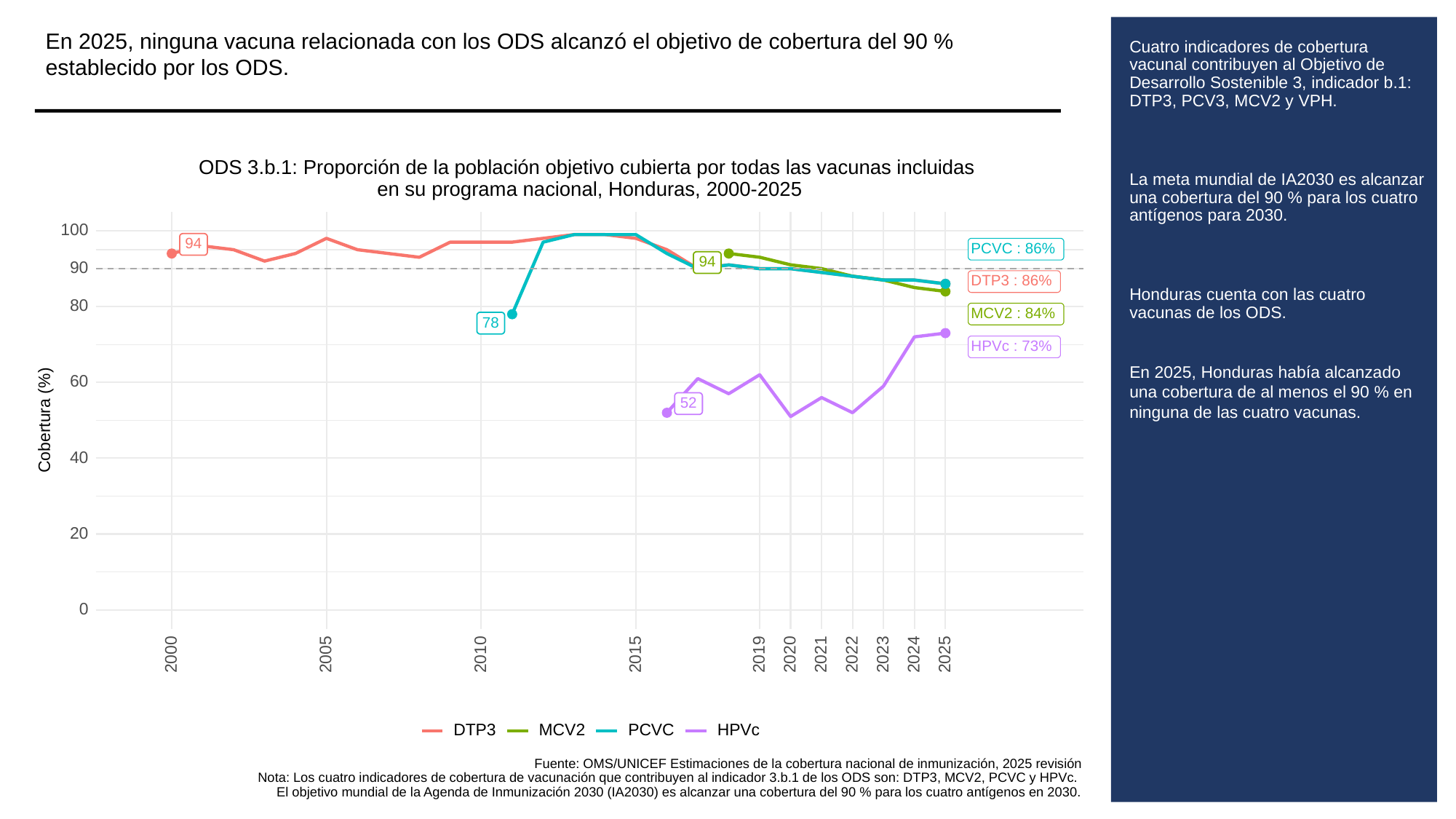

En 2025, ninguna vacuna relacionada con los ODS alcanzó el objetivo de cobertura del 90 % establecido por los ODS.
# Cuatro indicadores de cobertura vacunal contribuyen al Objetivo de Desarrollo Sostenible 3, indicador b.1: DTP3, PCV3, MCV2 y VPH.

La meta mundial de IA2030 es alcanzar una cobertura del 90 % para los cuatro antígenos para 2030.

Honduras cuenta con las cuatro vacunas de los ODS.

En 2025, Honduras había alcanzado una cobertura de al menos el 90 % en ninguna de las cuatro vacunas.

ODS 3.b.1: Proporción de la población objetivo cubierta por todas las vacunas incluidas
en su programa nacional, Honduras, 2000-2025

100

94
PCVC : 86%

94
90

DTP3 : 86%

80

MCV2 : 84%

78

HPVc : 73%

60

52

Cobertura (%)

40

20

0

2023
2000
2005
2010
2015
2019
2020
2021
2022
2024
2025
MCV2
PCVC
DTP3
HPVc

Fuente: OMS/UNICEF Estimaciones de la cobertura nacional de inmunización, 2025 revisión
Nota: Los cuatro indicadores de cobertura de vacunación que contribuyen al indicador 3.b.1 de los ODS son: DTP3, MCV2, PCVC y HPVc.
El objetivo mundial de la Agenda de Inmunización 2030 (IA2030) es alcanzar una cobertura del 90 % para los cuatro antígenos en 2030.